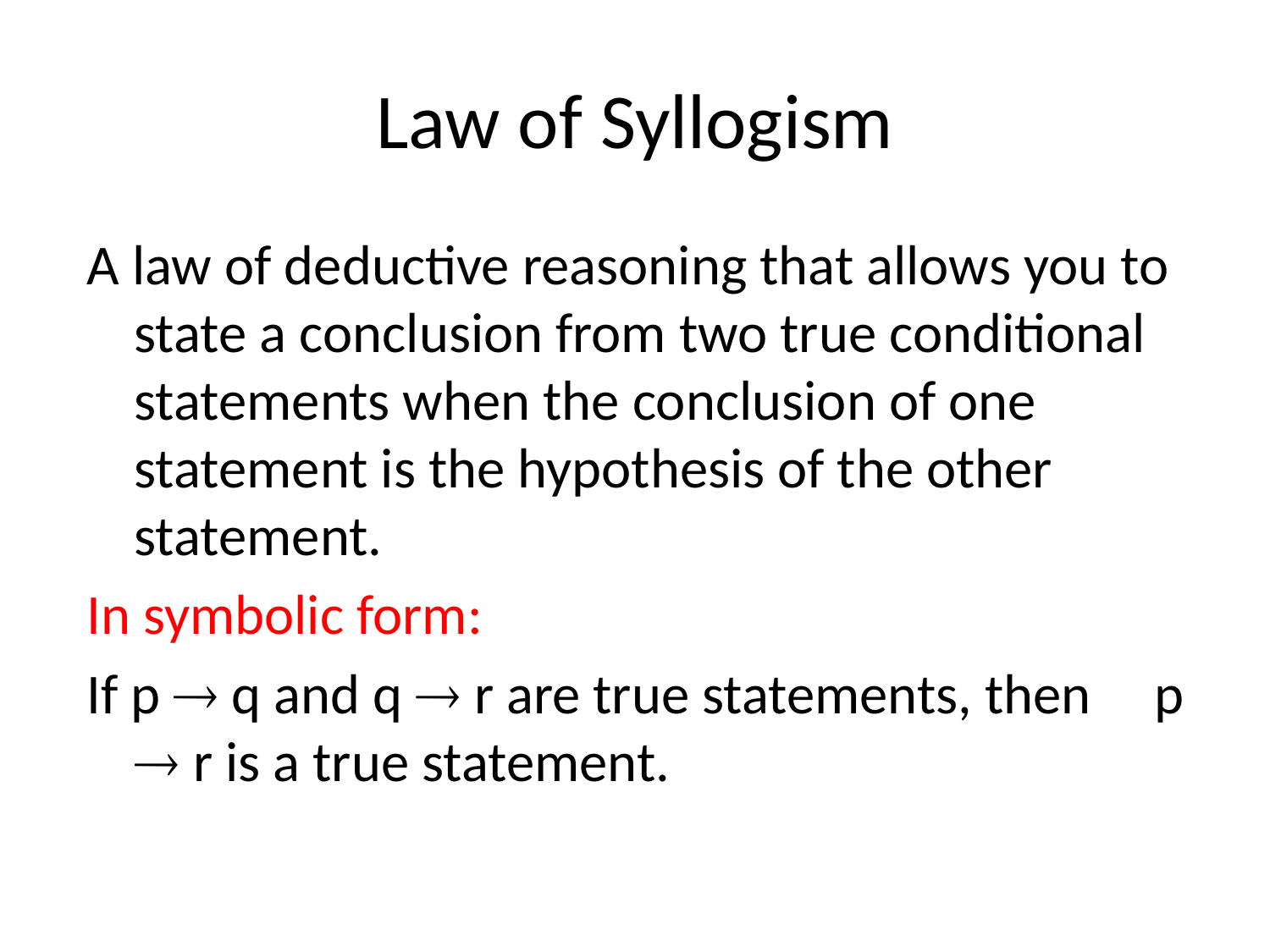

# Law of Syllogism
A law of deductive reasoning that allows you to state a conclusion from two true conditional statements when the conclusion of one statement is the hypothesis of the other statement.
In symbolic form:
If p → q and q → r are true statements, then     p → r is a true statement.